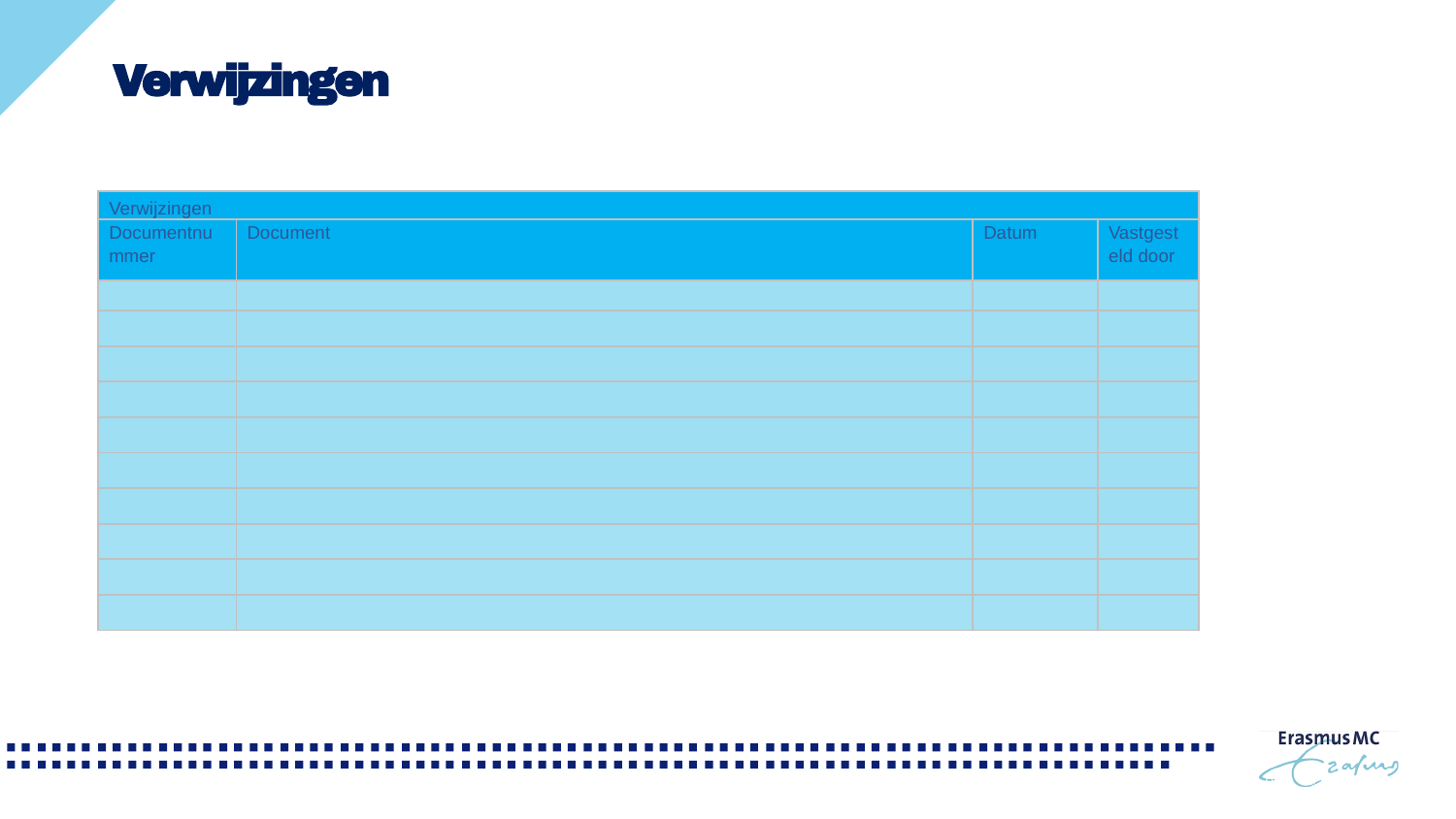

Verwijzingen
| Verwijzingen |  |  |  |
| --- | --- | --- | --- |
| Documentnummer | Document | Datum | Vastgesteld door |
|  |  |  |  |
|  |  |  |  |
|  |  |  |  |
|  |  |  |  |
|  |  |  |  |
|  |  |  |  |
|  |  |  |  |
|  |  |  |  |
|  |  |  |  |
|  |  |  |  |